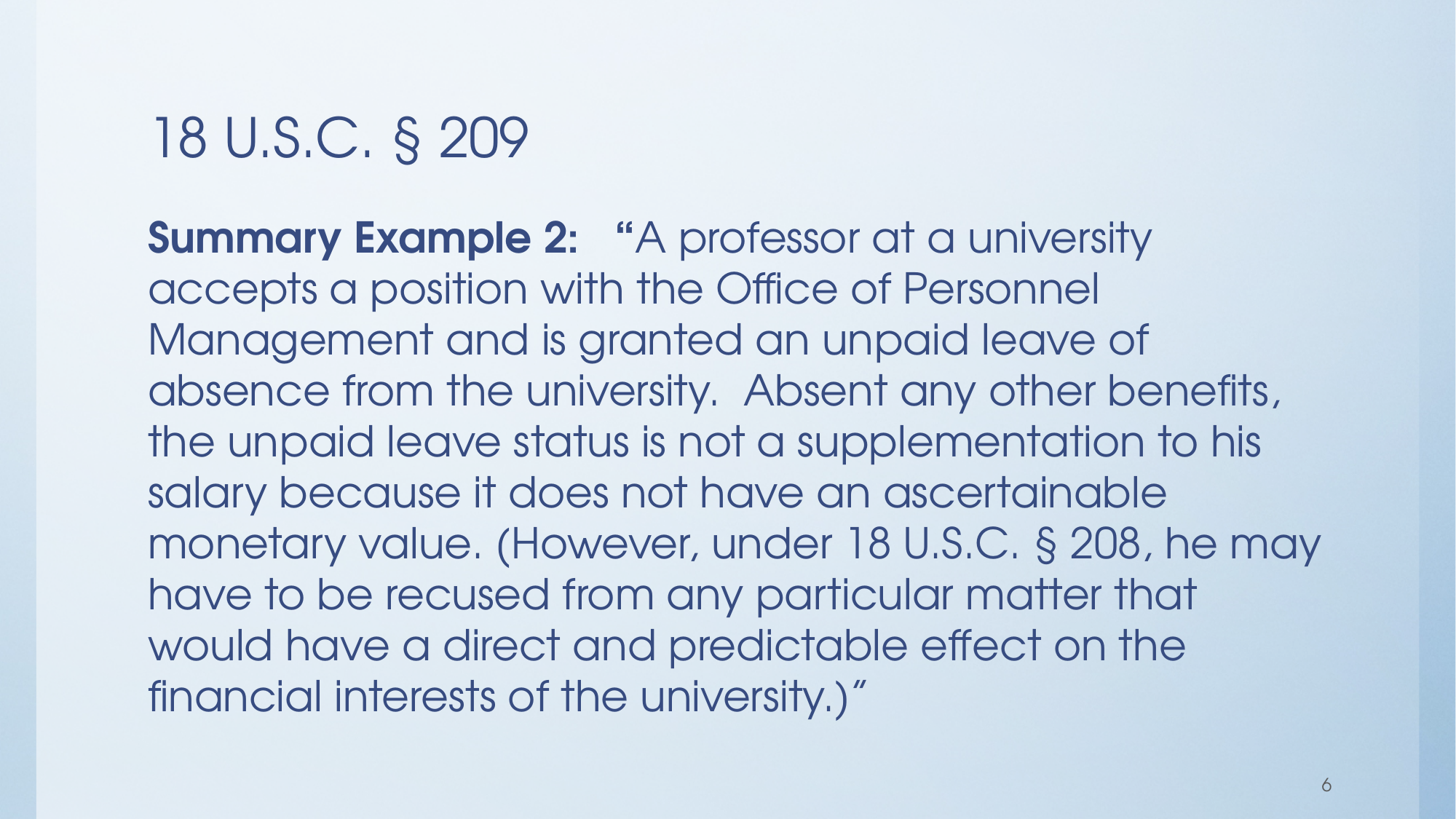

# 18 U.S.C. § 209
Summary Example 2:   “A professor at a university accepts a position with the Office of Personnel Management and is granted an unpaid leave of absence from the university.  Absent any other benefits, the unpaid leave status is not a supplementation to his salary because it does not have an ascertainable monetary value. (However, under 18 U.S.C. § 208, he may have to be recused from any particular matter that would have a direct and predictable effect on the financial interests of the university.)”
6